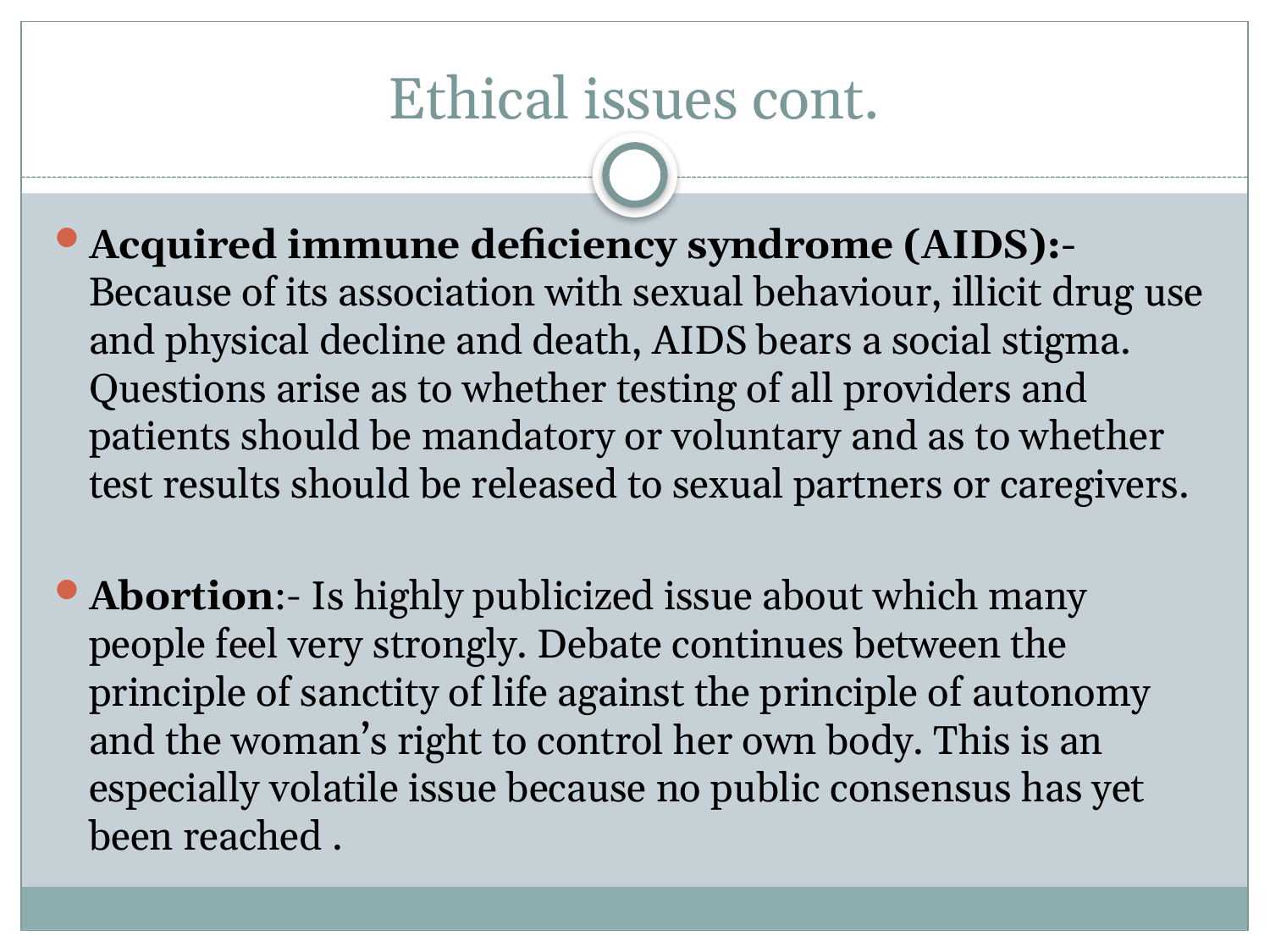

# Ethical issues cont.
Acquired immune deficiency syndrome (AIDS):-Because of its association with sexual behaviour, illicit drug use and physical decline and death, AIDS bears a social stigma. Questions arise as to whether testing of all providers and patients should be mandatory or voluntary and as to whether test results should be released to sexual partners or caregivers.

Abortion:- Is highly publicized issue about which many people feel very strongly. Debate continues between the principle of sanctity of life against the principle of autonomy and the woman’s right to control her own body. This is an especially volatile issue because no public consensus has yet been reached .